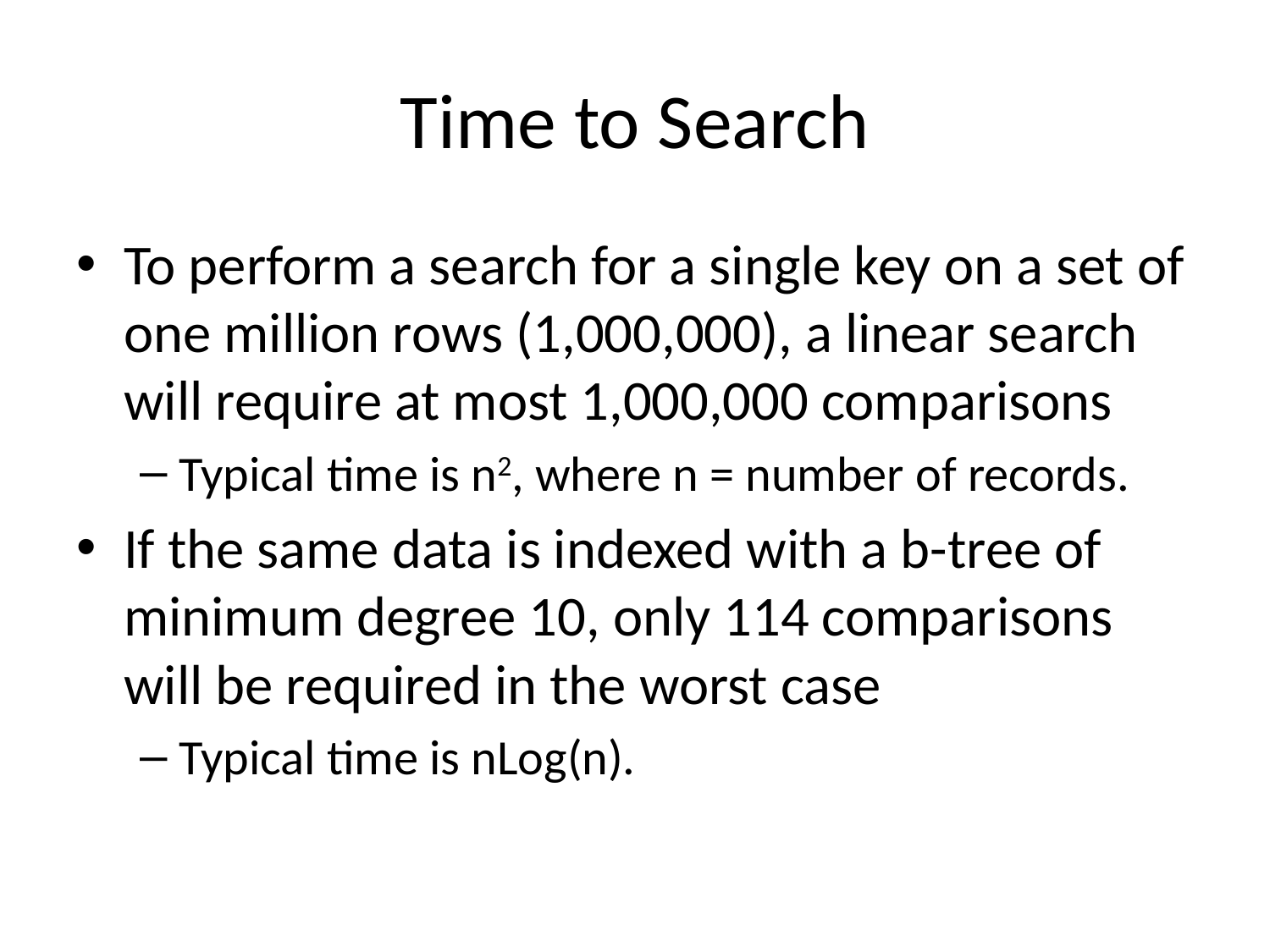

# Time to Search
To perform a search for a single key on a set of one million rows (1,000,000), a linear search will require at most 1,000,000 comparisons
Typical time is n2, where n = number of records.
If the same data is indexed with a b-tree of minimum degree 10, only 114 comparisons will be required in the worst case
Typical time is nLog(n).